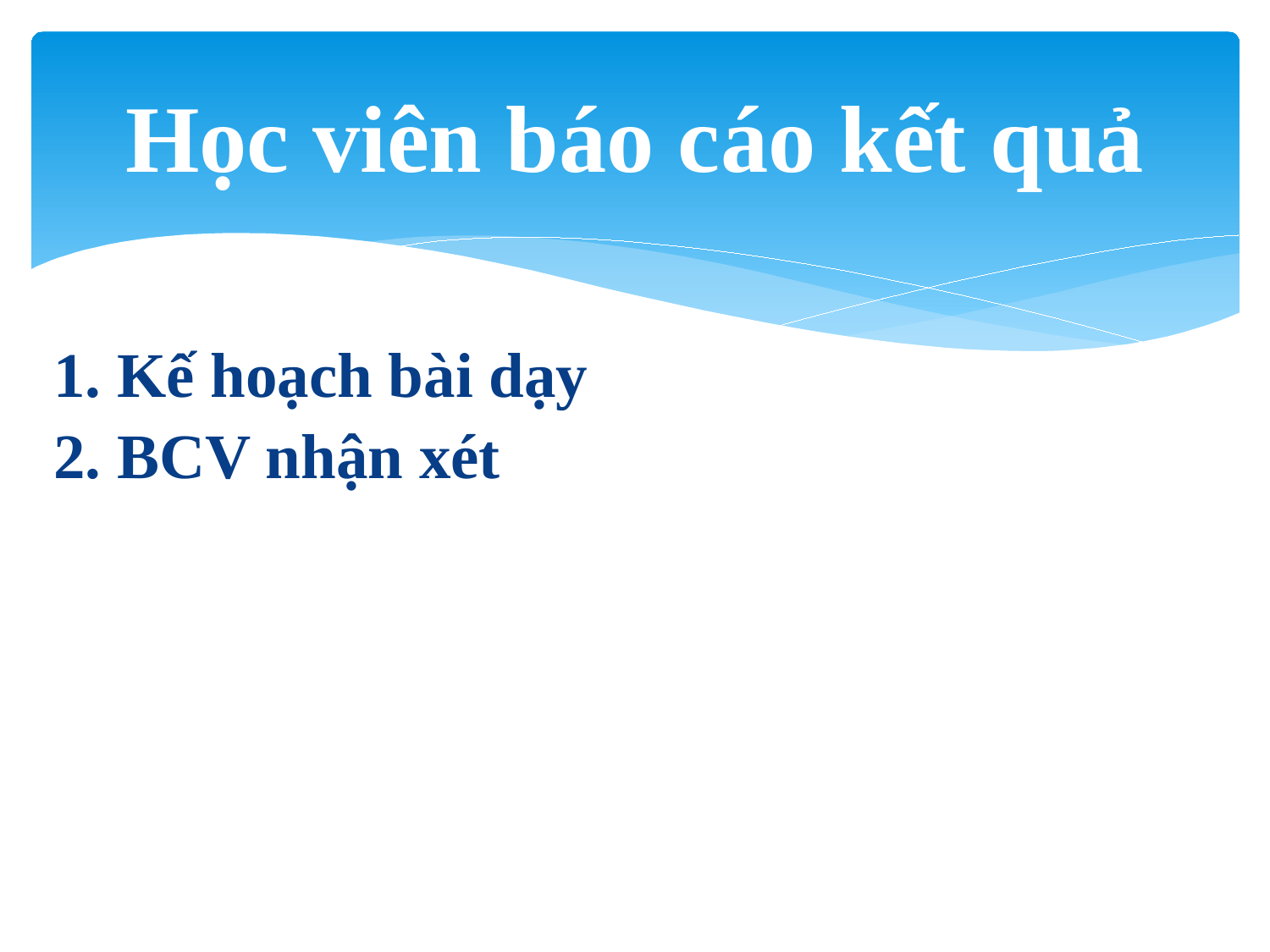

# Học viên báo cáo kết quả
1. Kế hoạch bài dạy
2. BCV nhận xét